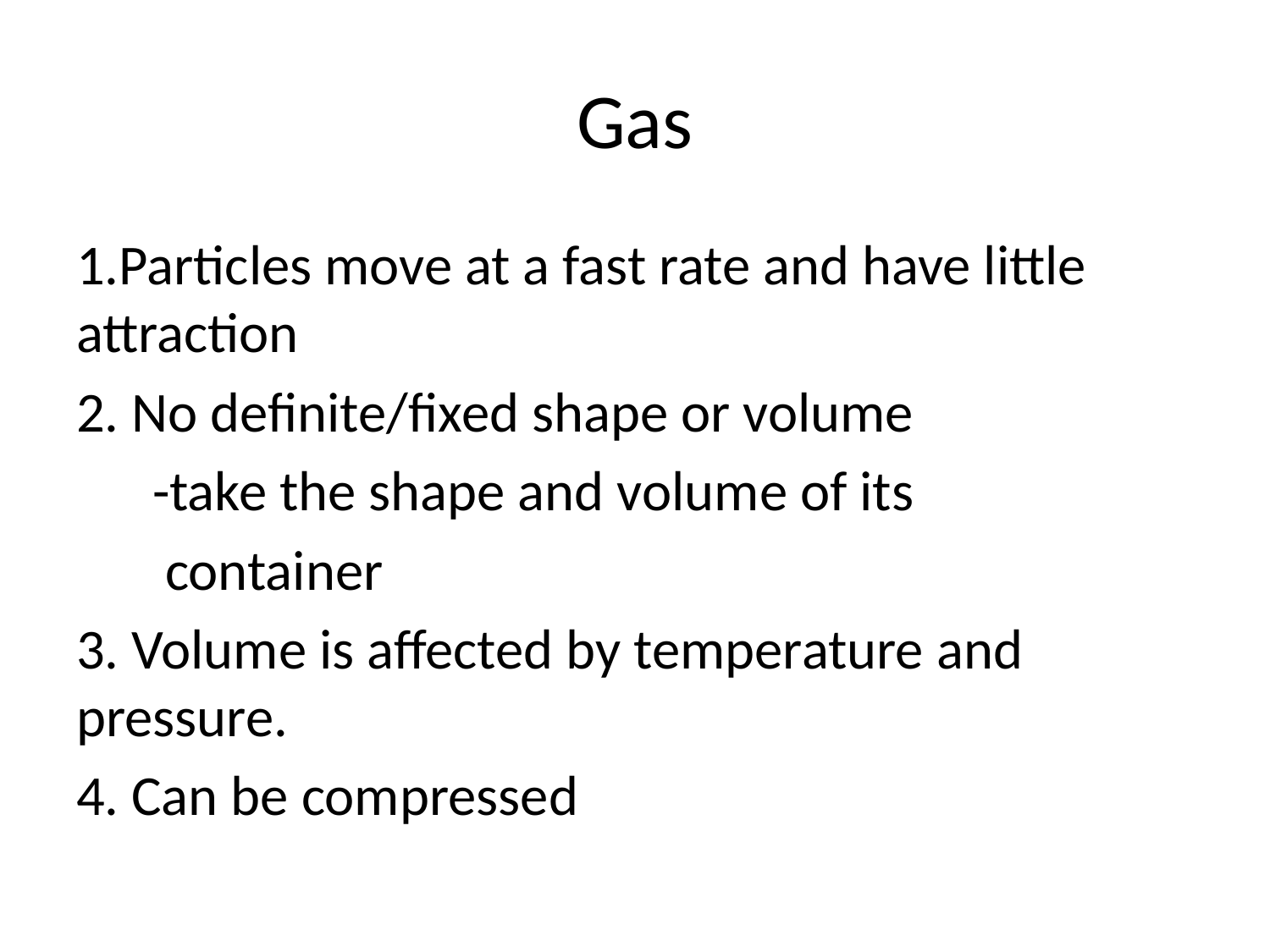

# Gas
1.Particles move at a fast rate and have little attraction
2. No definite/fixed shape or volume
      -take the shape and volume of its
       container
3. Volume is affected by temperature and pressure.
4. Can be compressed